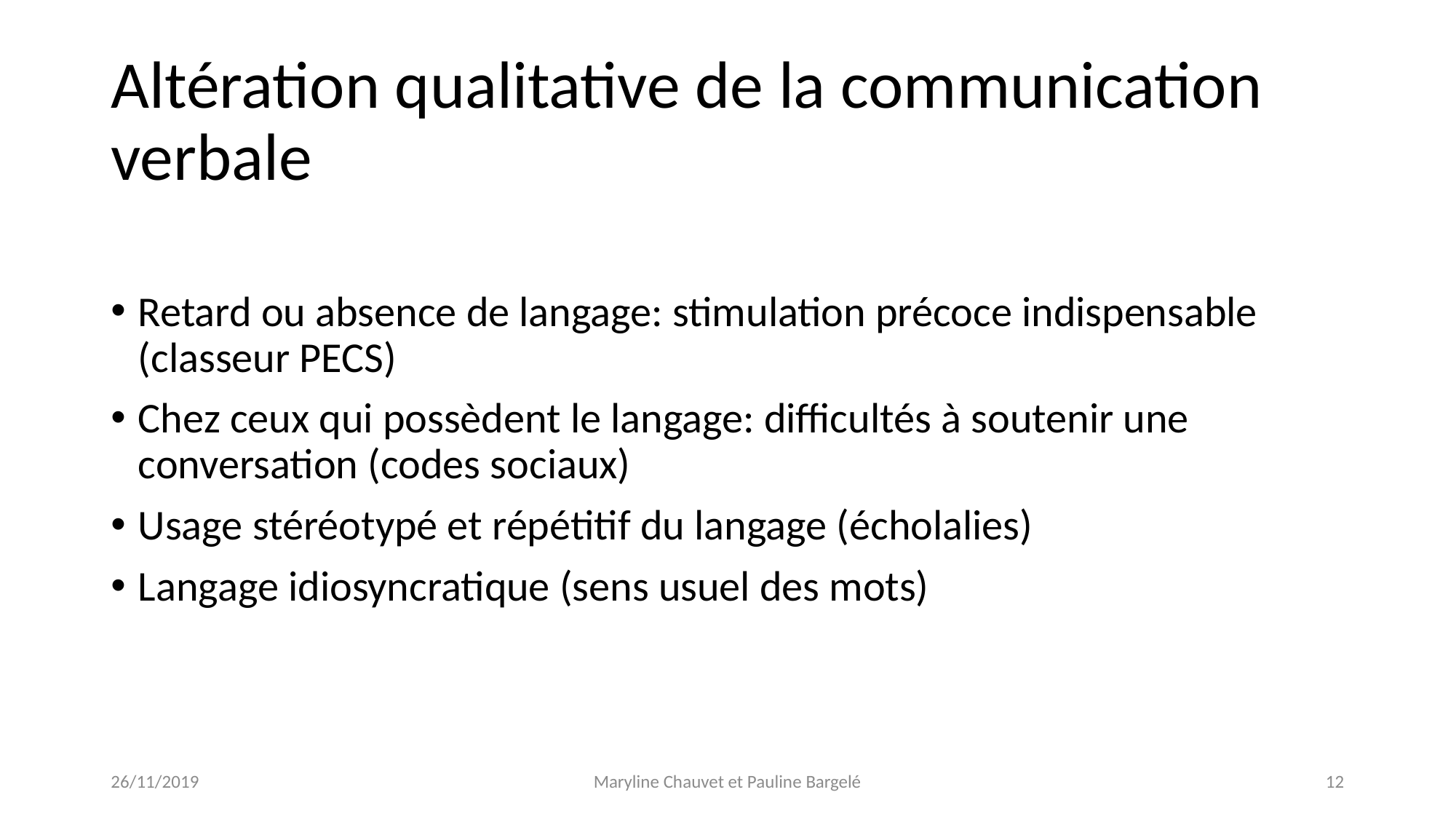

# Altération qualitative de la communication verbale

Retard ou absence de langage: stimulation précoce indispensable (classeur PECS)
Chez ceux qui possèdent le langage: difficultés à soutenir une conversation (codes sociaux)
Usage stéréotypé et répétitif du langage (écholalies)
Langage idiosyncratique (sens usuel des mots)

26/11/2019
Maryline Chauvet et Pauline Bargelé
12